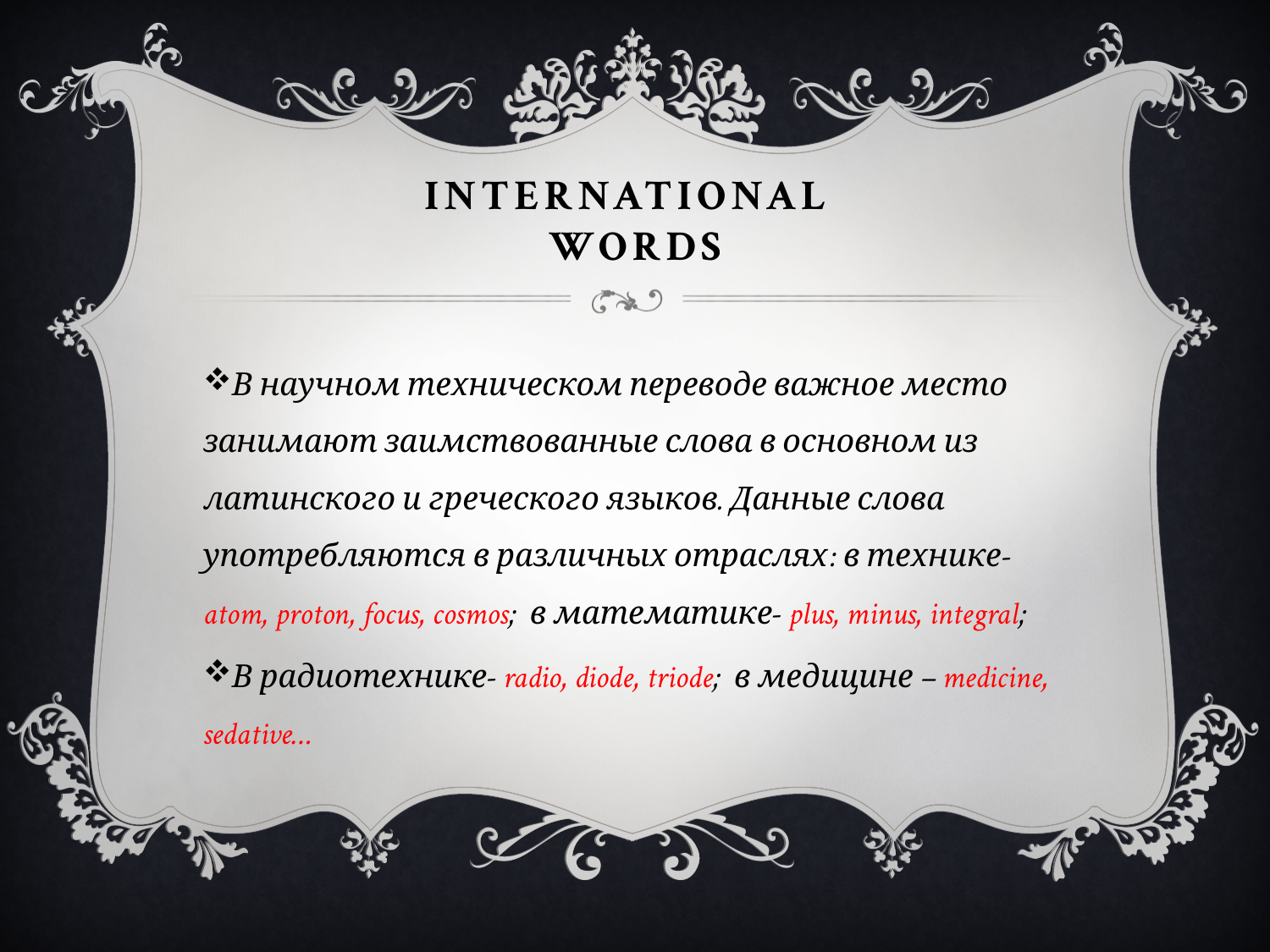

# International words
В научном техническом переводе важное место занимают заимствованные слова в основном из латинского и греческого языков. Данные слова употребляются в различных отраслях: в технике- atom, proton, focus, cosmos;  в математике- plus, minus, integral;
В радиотехнике- radio, diode, triode;  в медицине – medicine, sedative…